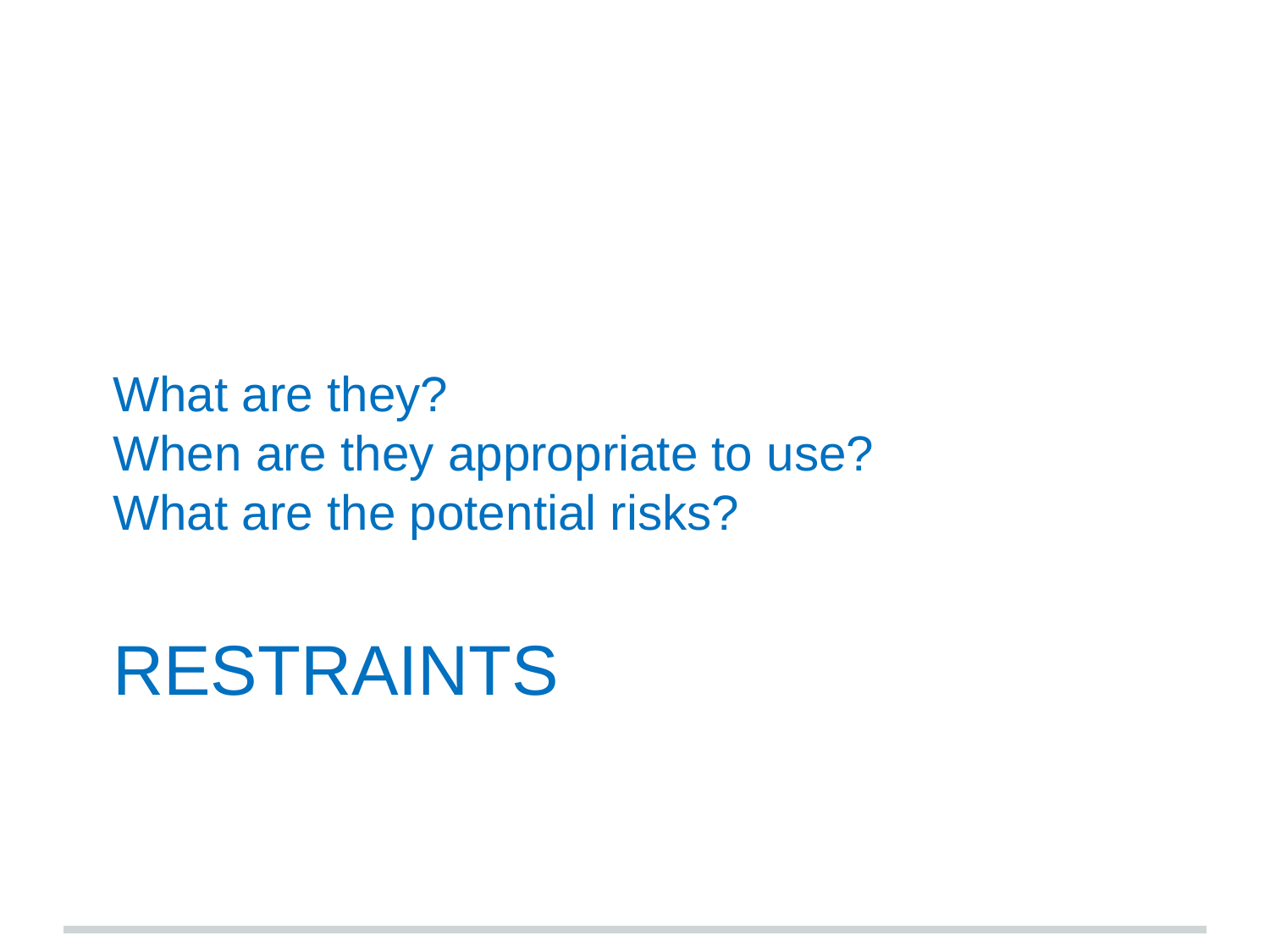

What are they?
When are they appropriate to use?
What are the potential risks?
# Restraints